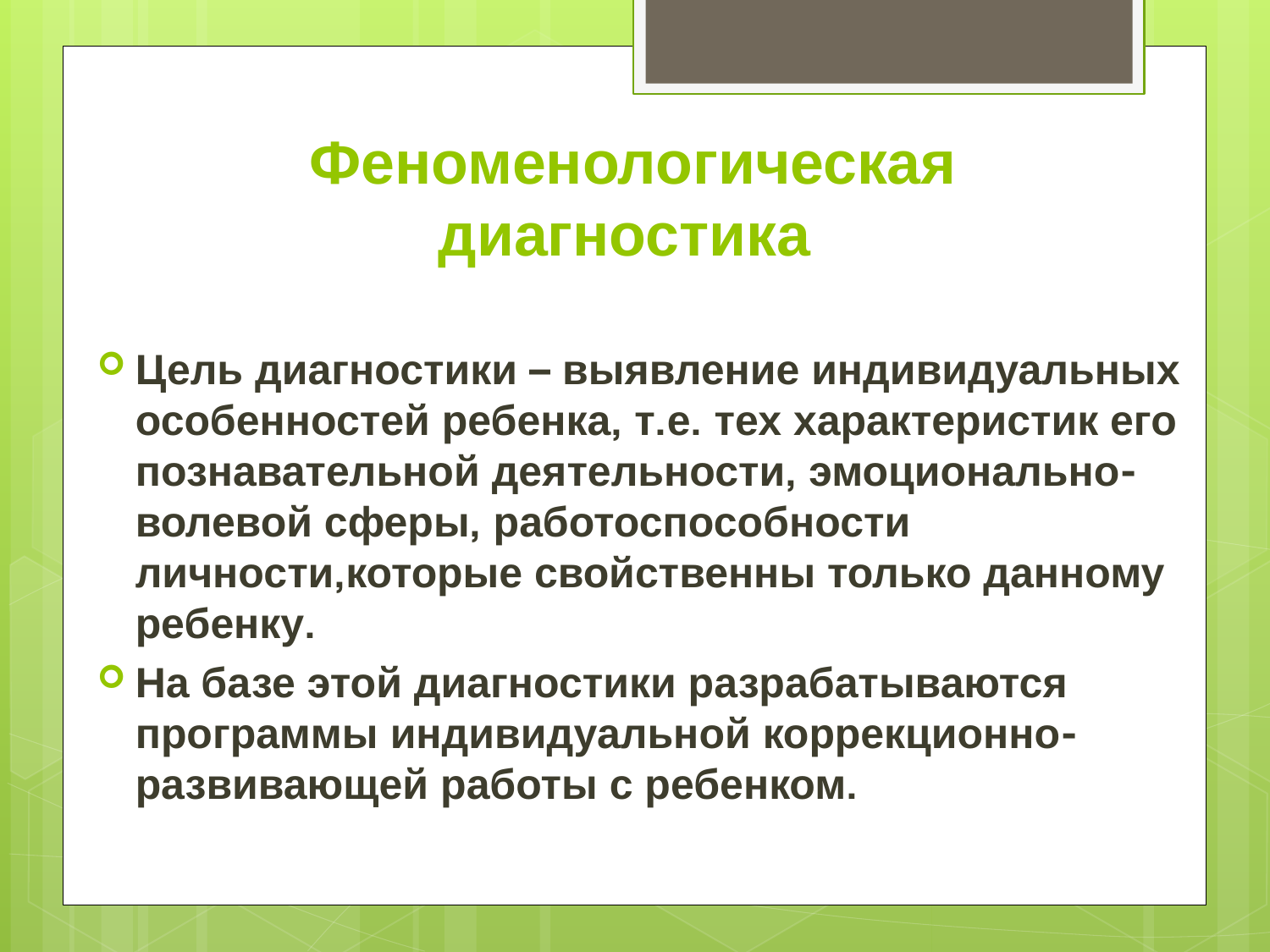

# Феноменологическая диагностика
Цель диагностики – выявление индивидуальных особенностей ребенка, т.е. тех характеристик его познавательной деятельности, эмоционально-волевой сферы, работоспособности личности,которые свойственны только данному ребенку.
На базе этой диагностики разрабатываются программы индивидуальной коррекционно- развивающей работы с ребенком.